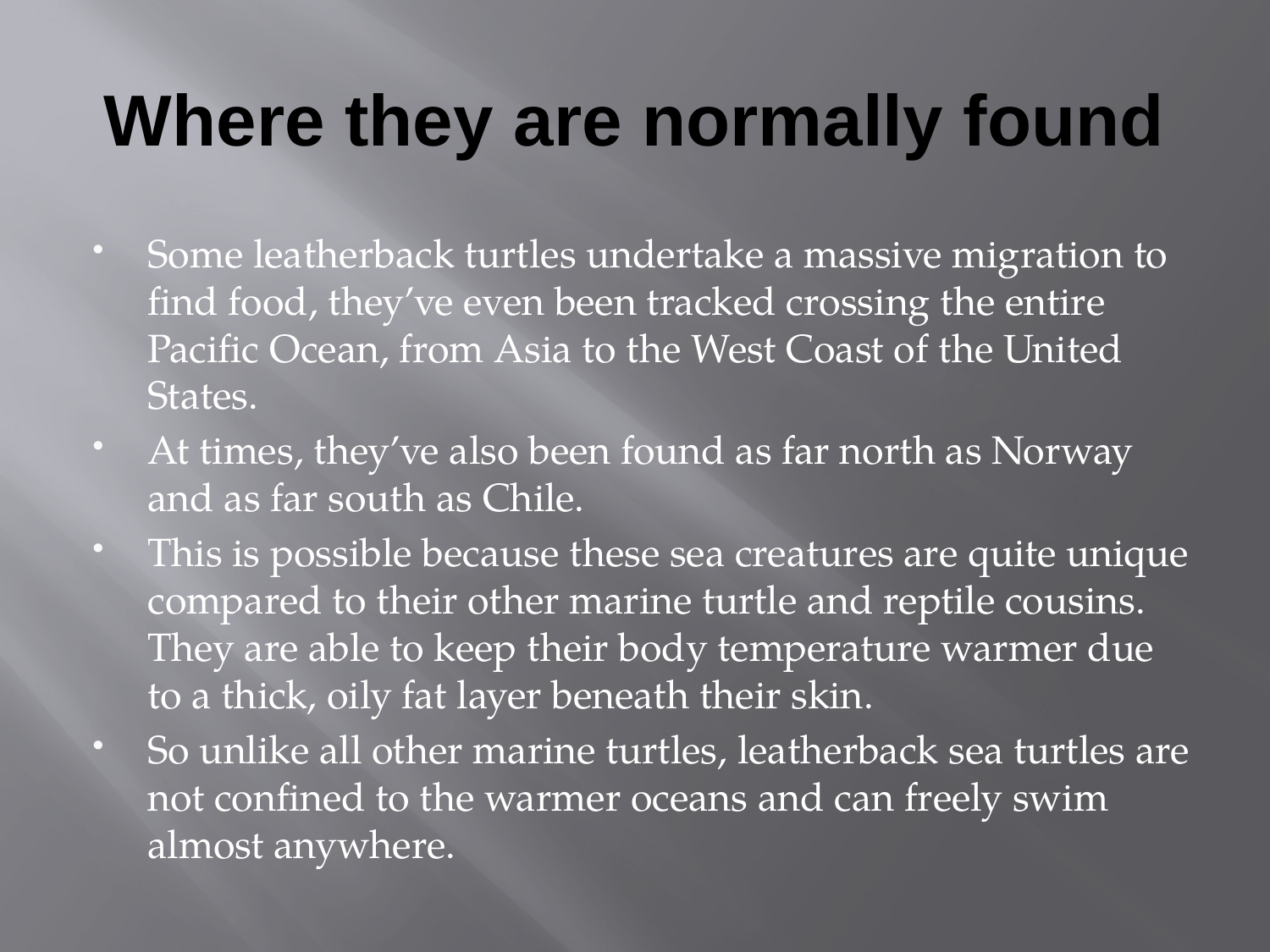

# Where they are normally found
Some leatherback turtles undertake a massive migration to find food, they’ve even been tracked crossing the entire Pacific Ocean, from Asia to the West Coast of the United States.
At times, they’ve also been found as far north as Norway and as far south as Chile.
This is possible because these sea creatures are quite unique compared to their other marine turtle and reptile cousins. They are able to keep their body temperature warmer due to a thick, oily fat layer beneath their skin.
So unlike all other marine turtles, leatherback sea turtles are not confined to the warmer oceans and can freely swim almost anywhere.